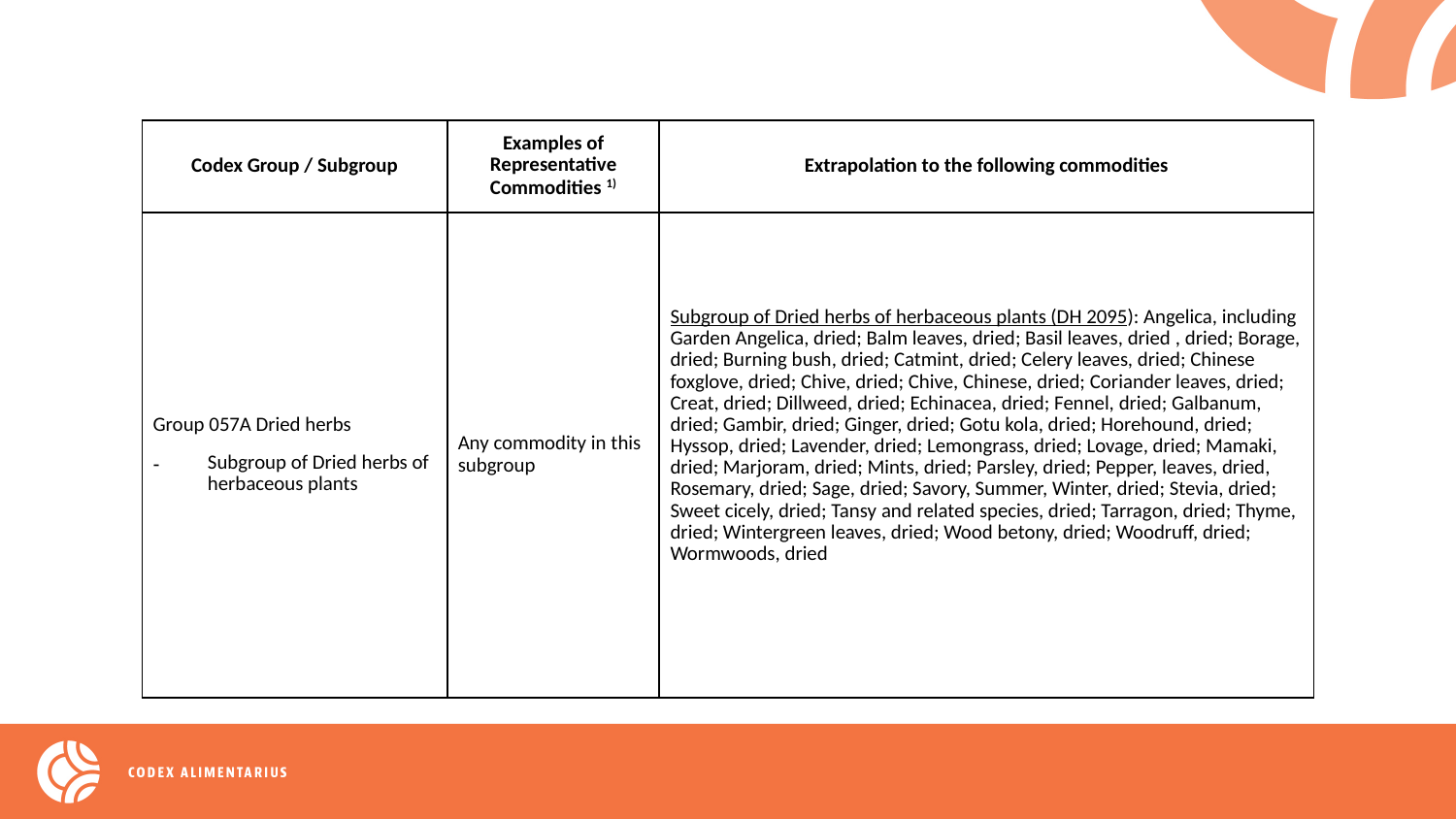

| Codex Group / Subgroup | Examples of Representative Commodities 1) | Extrapolation to the following commodities |
| --- | --- | --- |
| Group 057A Dried herbs Subgroup of Dried herbs of herbaceous plants | Any commodity in this subgroup | Subgroup of Dried herbs of herbaceous plants (DH 2095): Angelica, including Garden Angelica, dried; Balm leaves, dried; Basil leaves, dried , dried; Borage, dried; Burning bush, dried; Catmint, dried; Celery leaves, dried; Chinese foxglove, dried; Chive, dried; Chive, Chinese, dried; Coriander leaves, dried; Creat, dried; Dillweed, dried; Echinacea, dried; Fennel, dried; Galbanum, dried; Gambir, dried; Ginger, dried; Gotu kola, dried; Horehound, dried; Hyssop, dried; Lavender, dried; Lemongrass, dried; Lovage, dried; Mamaki, dried; Marjoram, dried; Mints, dried; Parsley, dried; Pepper, leaves, dried, Rosemary, dried; Sage, dried; Savory, Summer, Winter, dried; Stevia, dried; Sweet cicely, dried; Tansy and related species, dried; Tarragon, dried; Thyme, dried; Wintergreen leaves, dried; Wood betony, dried; Woodruff, dried; Wormwoods, dried |